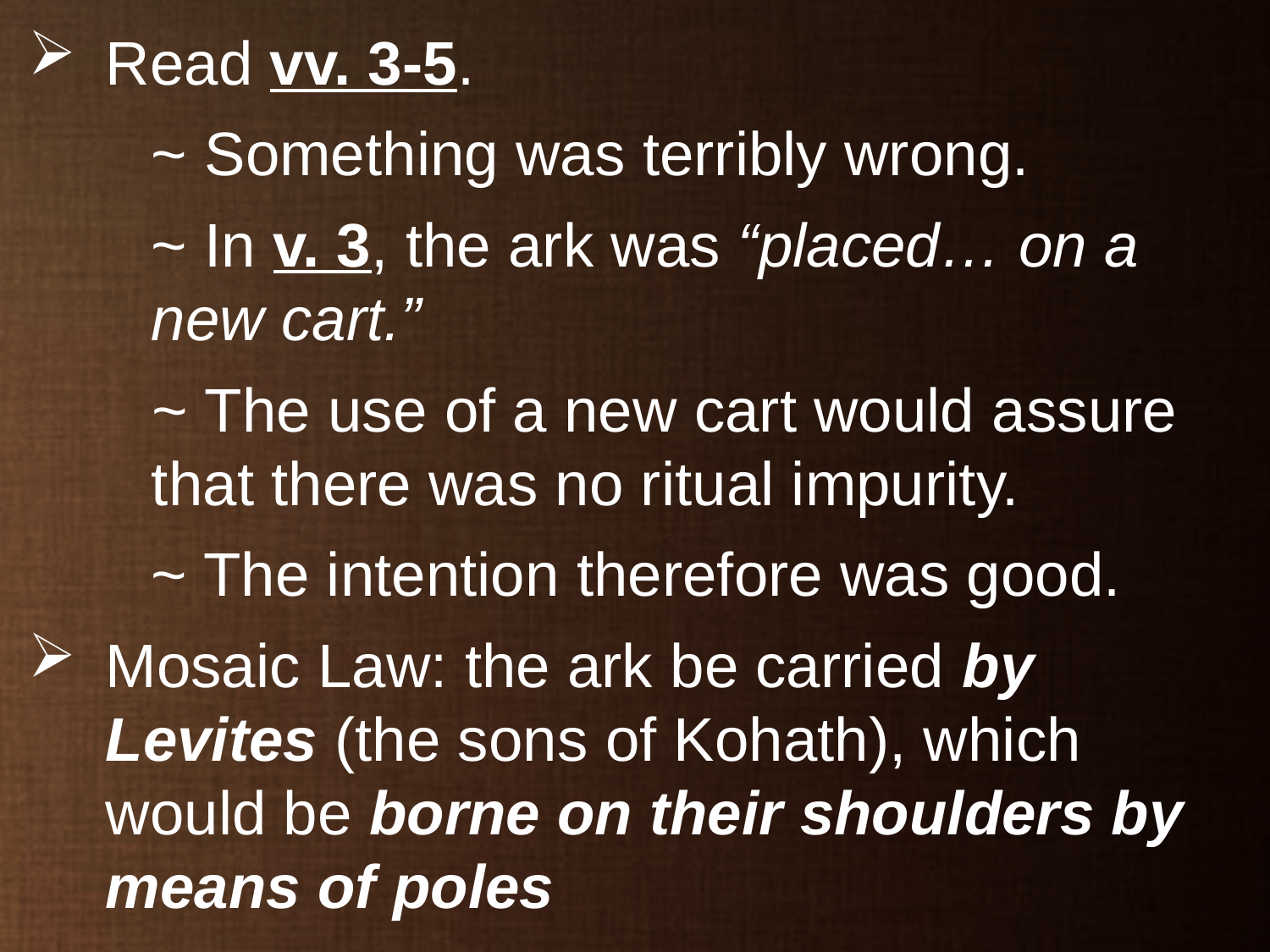

Read vv. 3-5.
	~ Something was terribly wrong.
	~ In v. 3, the ark was “placed… on a 				new cart.”
	~ The use of a new cart would assure 			that there was no ritual impurity.
	~ The intention therefore was good.
Mosaic Law: the ark be carried by Levites (the sons of Kohath), which would be borne on their shoulders by means of poles